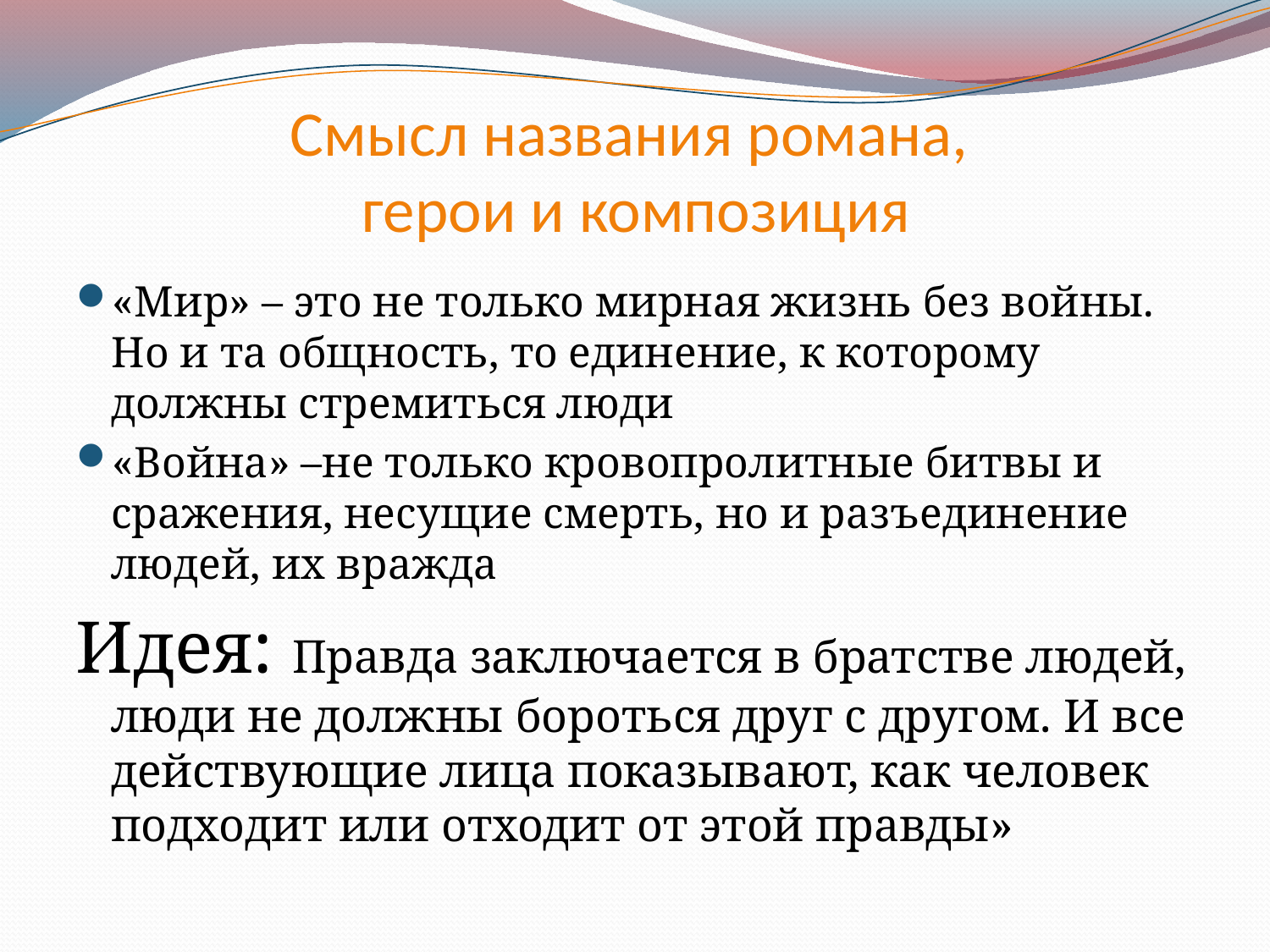

# Смысл названия романа, герои и композиция
«Мир» – это не только мирная жизнь без войны. Но и та общность, то единение, к которому должны стремиться люди
«Война» –не только кровопролитные битвы и сражения, несущие смерть, но и разъединение людей, их вражда
Идея: Правда заключается в братстве людей, люди не должны бороться друг с другом. И все действующие лица показывают, как человек подходит или отходит от этой правды»